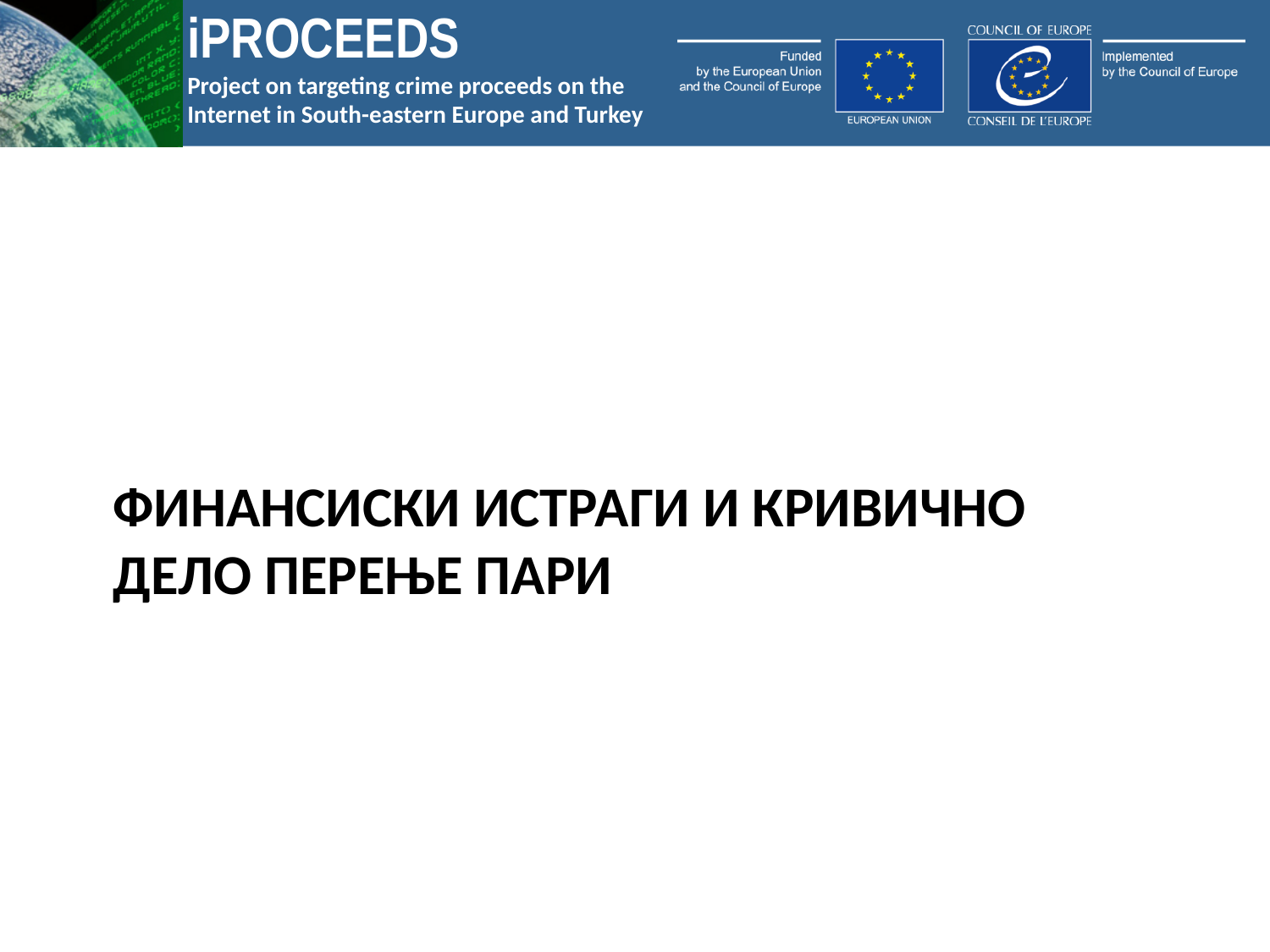

Финансиски истраги и кривично дело перење пари
#